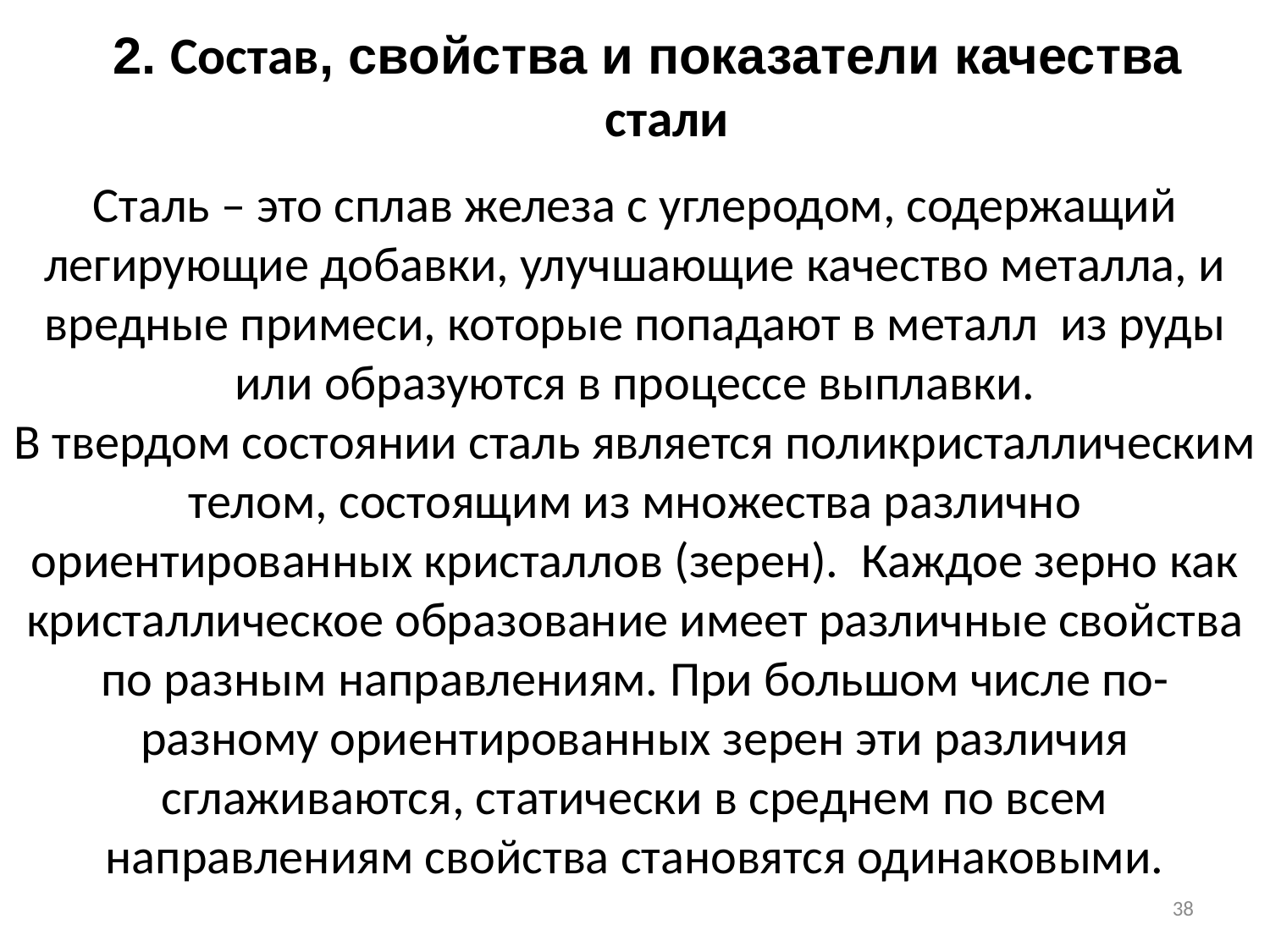

2. Состав, свойства и показатели качества стали
Сталь – это сплав железа с углеродом, содержащий легирующие добавки, улучшающие качество металла, и вредные примеси, которые попадают в металл  из руды или образуются в процессе выплавки.
В твердом состоянии сталь является поликристаллическим телом, состоящим из множества различно ориентированных кристаллов (зерен).  Каждое зерно как кристаллическое образование имеет различные свойства по разным направлениям. При большом числе по-разному ориентированных зерен эти различия сглаживаются, статически в среднем по всем направлениям свойства становятся одинаковыми.
38